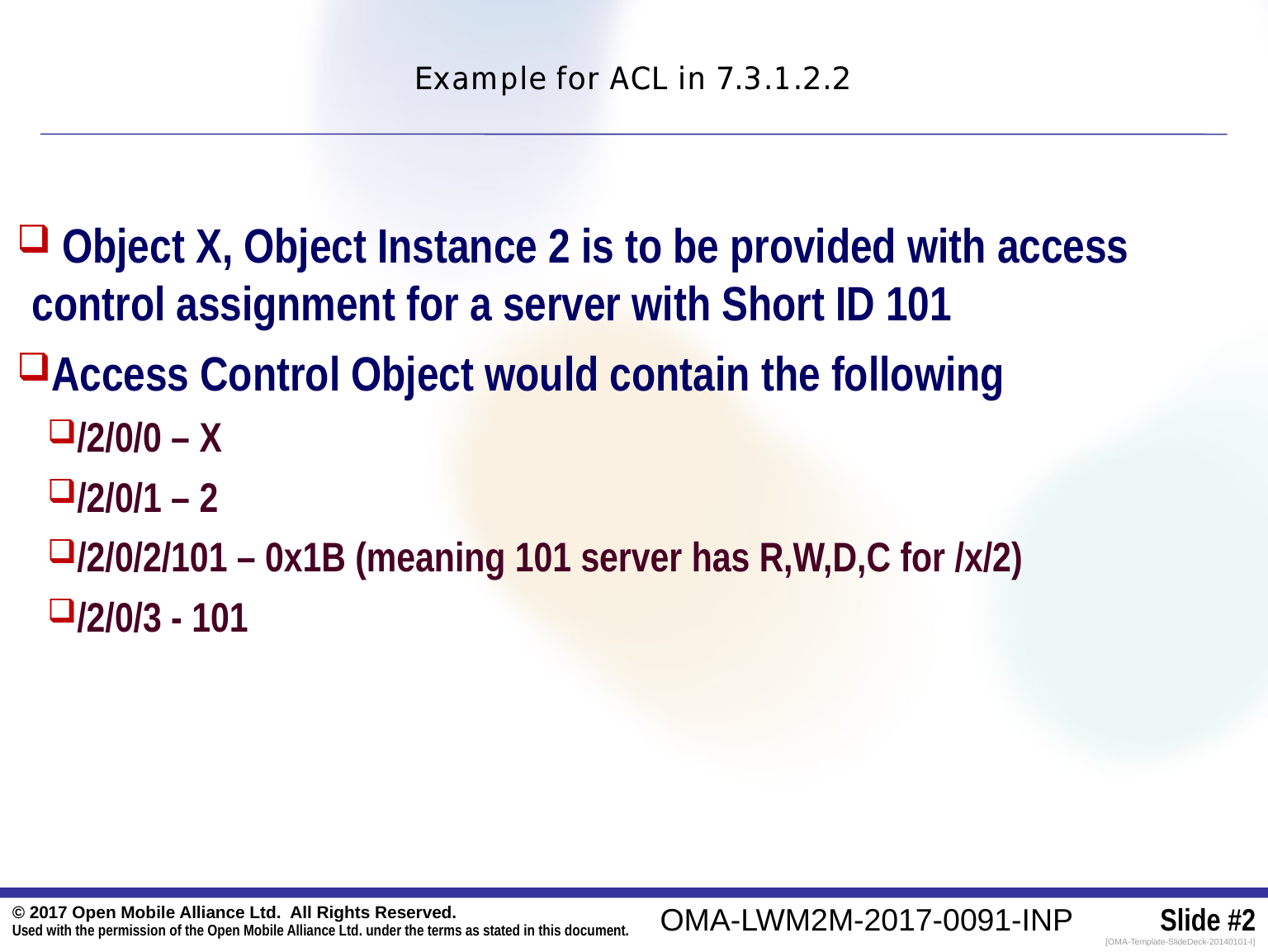

Example for ACL in 7.3.1.2.2

 Object X, Object Instance 2 is to be provided with access control assignment for a server with Short ID 101
Access Control Object would contain the following
/2/0/0 – X
/2/0/1 – 2
/2/0/2/101 – 0x1B (meaning 101 server has R,W,D,C for /x/2)
/2/0/3 - 101